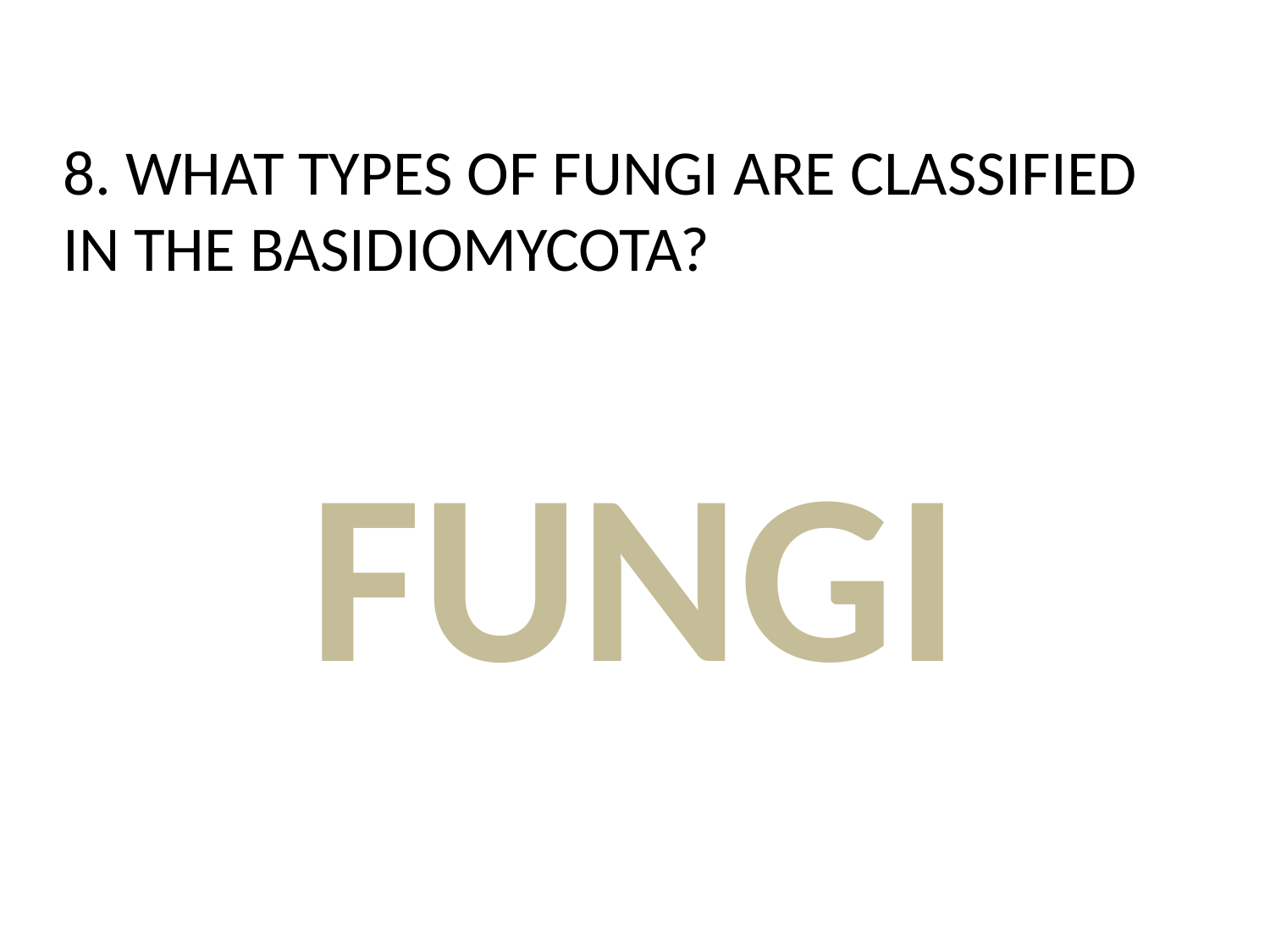

# 8. WHAT TYPES OF FUNGI ARE CLASSIFIED IN THE BASIDIOMYCOTA?
FUNGI